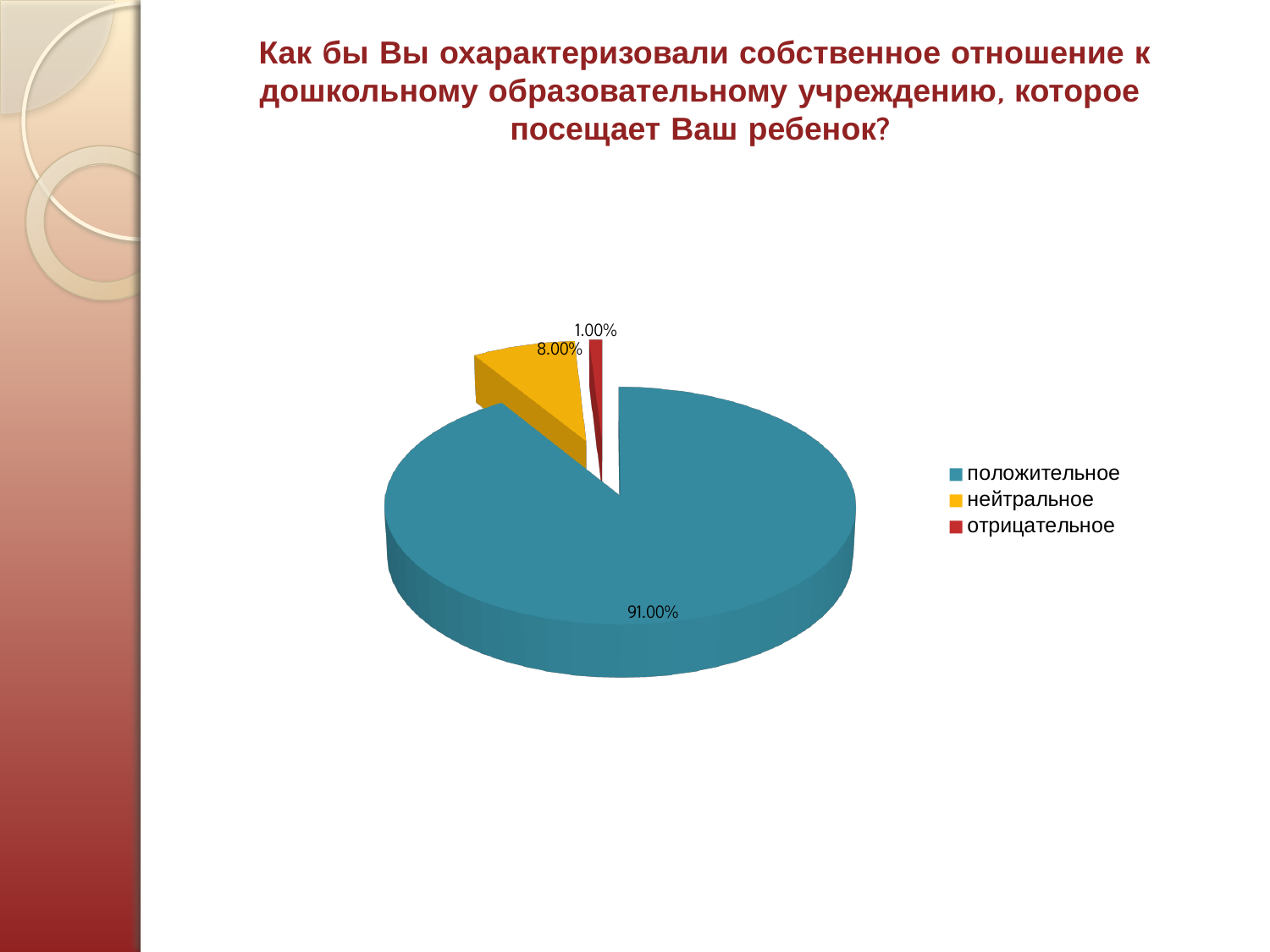

Как бы Вы охарактеризовали собственное отношение к дошкольному образовательному учреждению, которое посещает Ваш ребенок?

[unsupported chart]

[unsupported chart]

[unsupported chart]